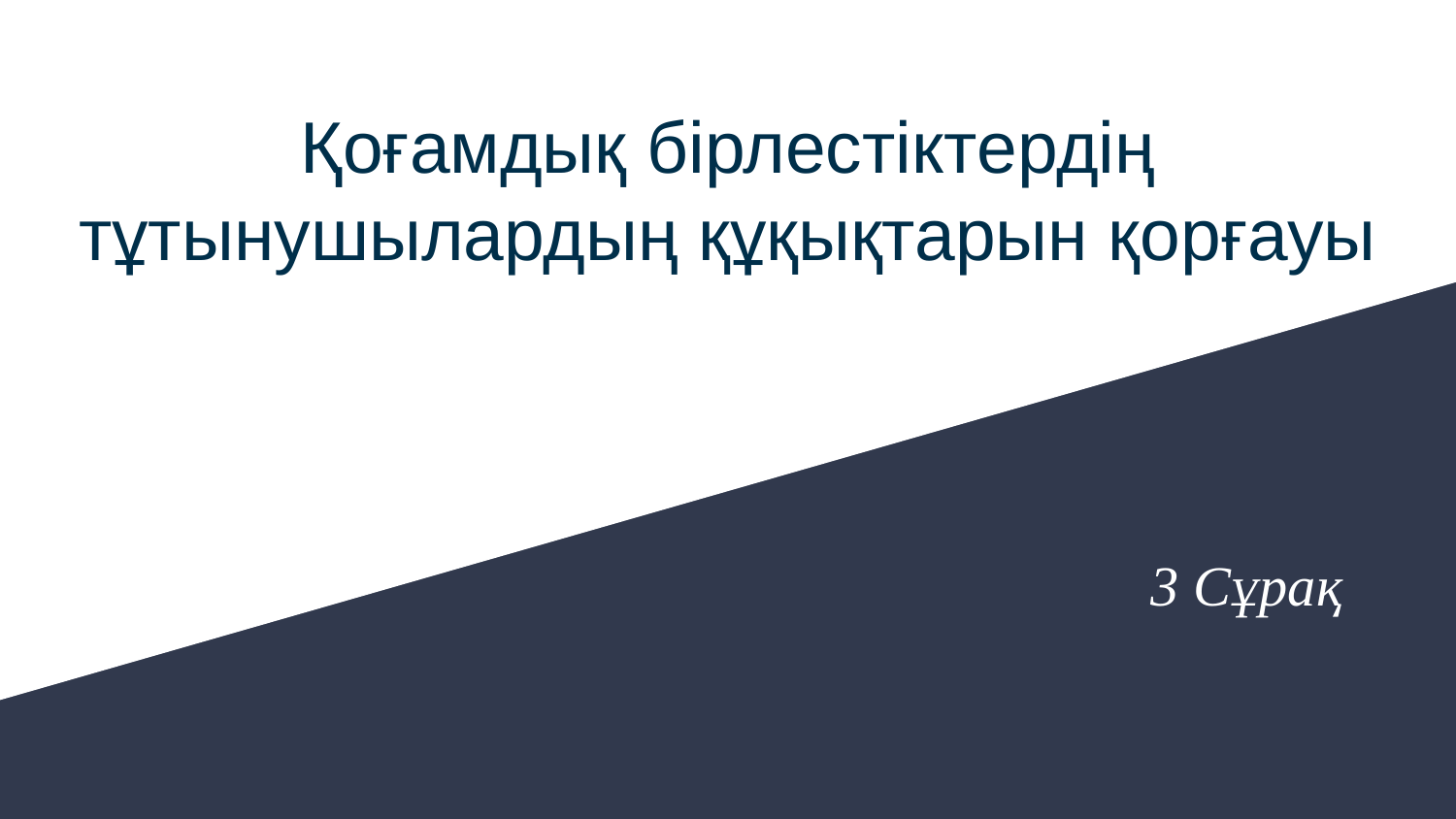

# Қоғамдық бірлестіктердің тұтынушылардың құқықтарын қорғауы
3 Сұрақ